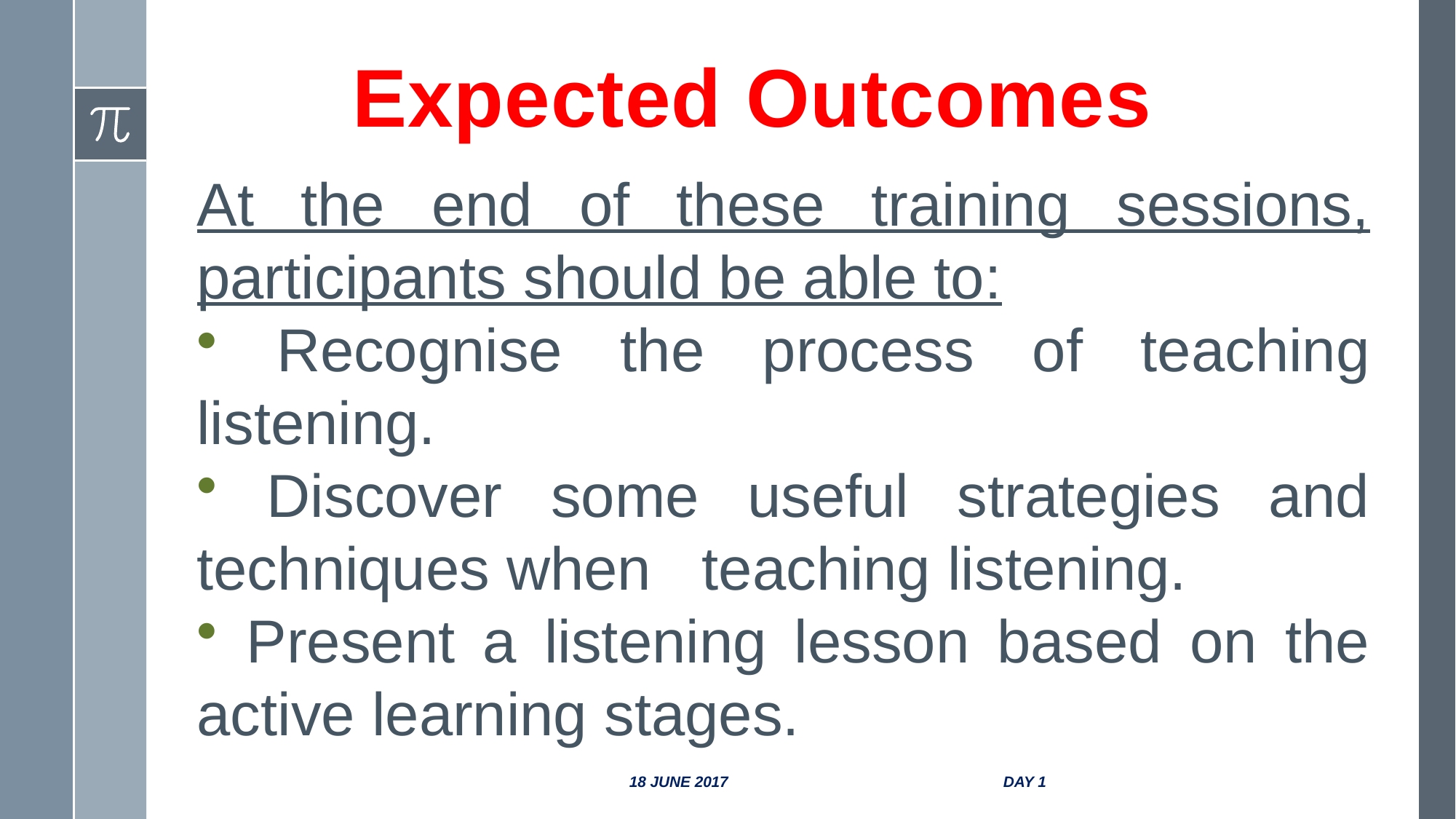

Expected Outcomes
At the end of these training sessions, participants should be able to:
 Recognise the process of teaching listening.
 Discover some useful strategies and techniques when   teaching listening.
 Present a listening lesson based on the active learning stages.
18 June 2017
Day 1